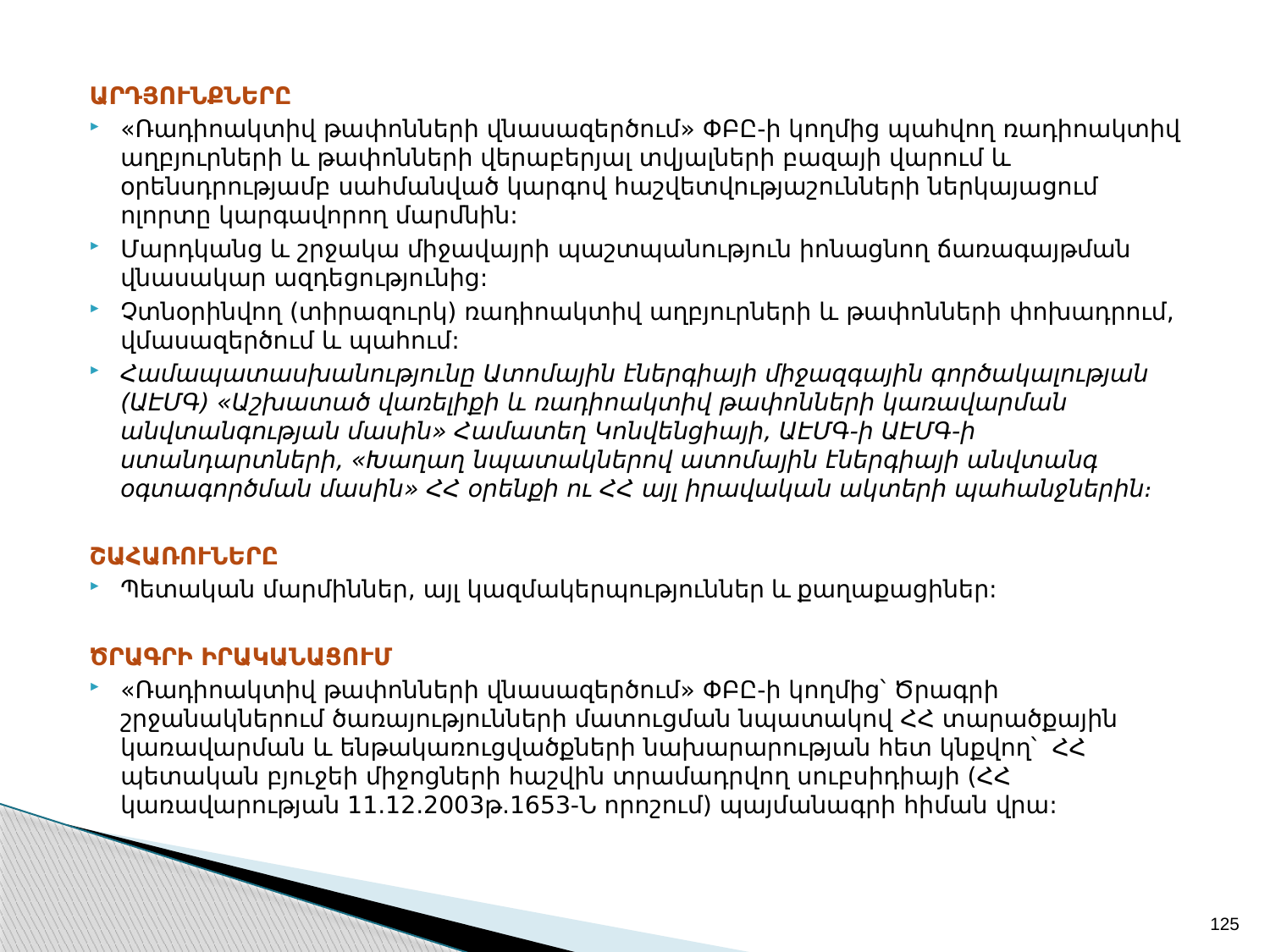

ԱՐԴՅՈՒՆՔՆԵՐԸ
«Ռադիոակտիվ թափոնների վնասազերծում» ՓԲԸ-ի կողմից պահվող ռադիոակտիվ աղբյուրների և թափոնների վերաբերյալ տվյալների բազայի վարում և օրենսդրությամբ սահմանված կարգով հաշվետվությաշունների ներկայացում ոլորտը կարգավորող մարմնին:
Մարդկանց և շրջակա միջավայրի պաշտպանություն իոնացնող ճառագայթման վնասակար ազդեցությունից:
Չտնօրինվող (տիրազուրկ) ռադիոակտիվ աղբյուրների և թափոնների փոխադրում, վմասազերծում և պահում:
Համապատասխանությունը Ատոմային էներգիայի միջազգային գործակալության (ԱԷՄԳ) «Աշխատած վառելիքի և ռադիոակտիվ թափոնների կառավարման անվտանգության մասին» Համատեղ Կոնվենցիայի, ԱԷՄԳ-ի ԱԷՄԳ-ի ստանդարտների, «Խաղաղ նպատակներով ատոմային էներգիայի անվտանգ օգտագործման մասին» ՀՀ օրենքի ու ՀՀ այլ իրավական ակտերի պահանջներին։

ՇԱՀԱՌՈՒՆԵՐԸ
Պետական մարմիններ, այլ կազմակերպություններ և քաղաքացիներ:

ԾՐԱԳՐԻ ԻՐԱԿԱՆԱՑՈՒՄ
«Ռադիոակտիվ թափոնների վնասազերծում» ՓԲԸ-ի կողմից՝ Ծրագրի շրջանակներում ծառայությունների մատուցման նպատակով ՀՀ տարածքային կառավարման և ենթակառուցվածքների նախարարության հետ կնքվող՝ ՀՀ պետական բյուջեի միջոցների հաշվին տրամադրվող սուբսիդիայի (ՀՀ կառավարության 11.12.2003թ.1653-Ն որոշում) պայմանագրի հիման վրա:

125